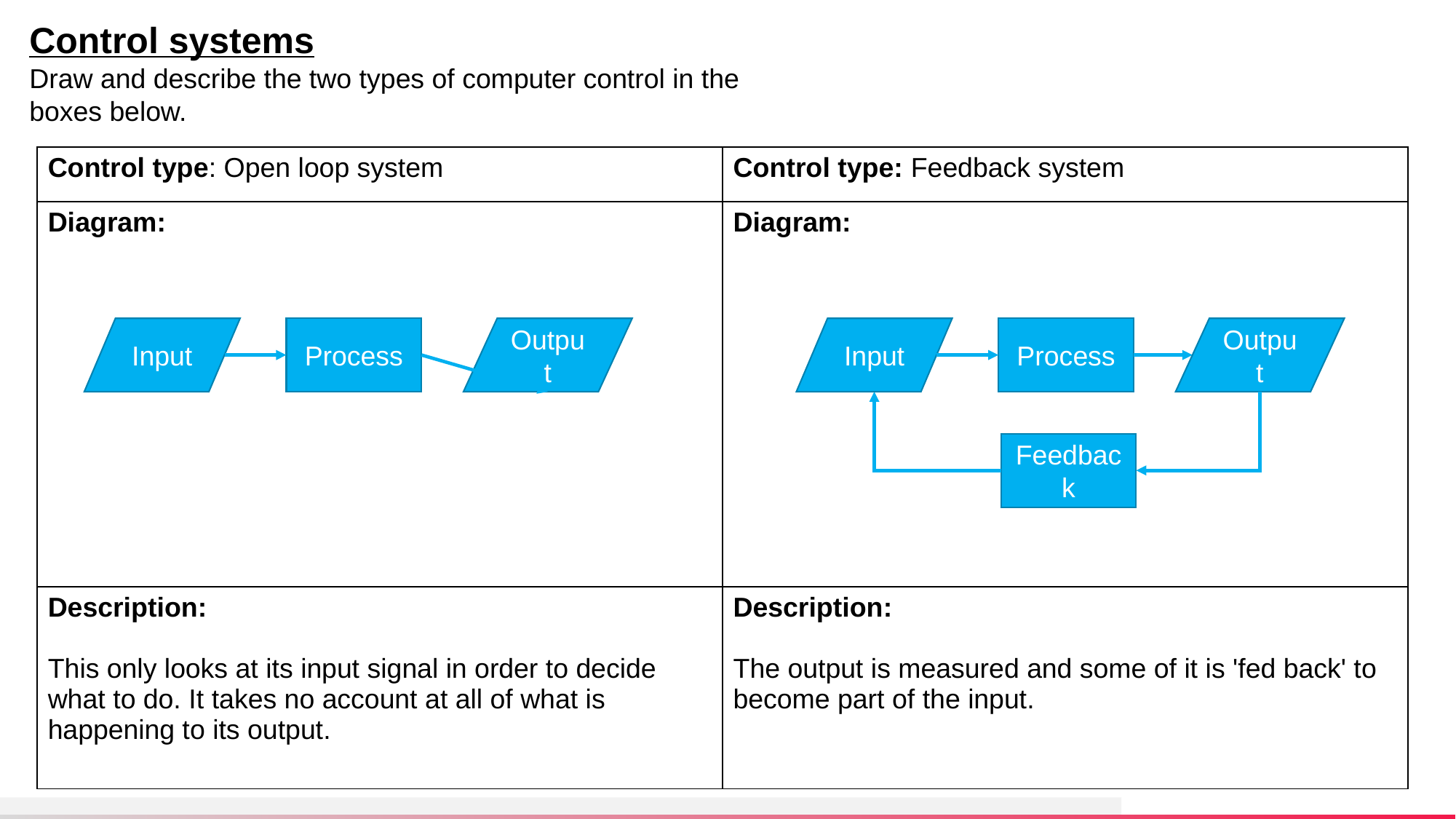

Control systems
Draw and describe the two types of computer control in the boxes below.
| Control type: Open loop system | Control type: Feedback system |
| --- | --- |
| Diagram: | Diagram: |
| Description: This only looks at its input signal in order to decide what to do. It takes no account at all of what is happening to its output. | Description: The output is measured and some of it is 'fed back' to become part of the input. |
Input
Input
Process
Output
Process
Output
Feedback